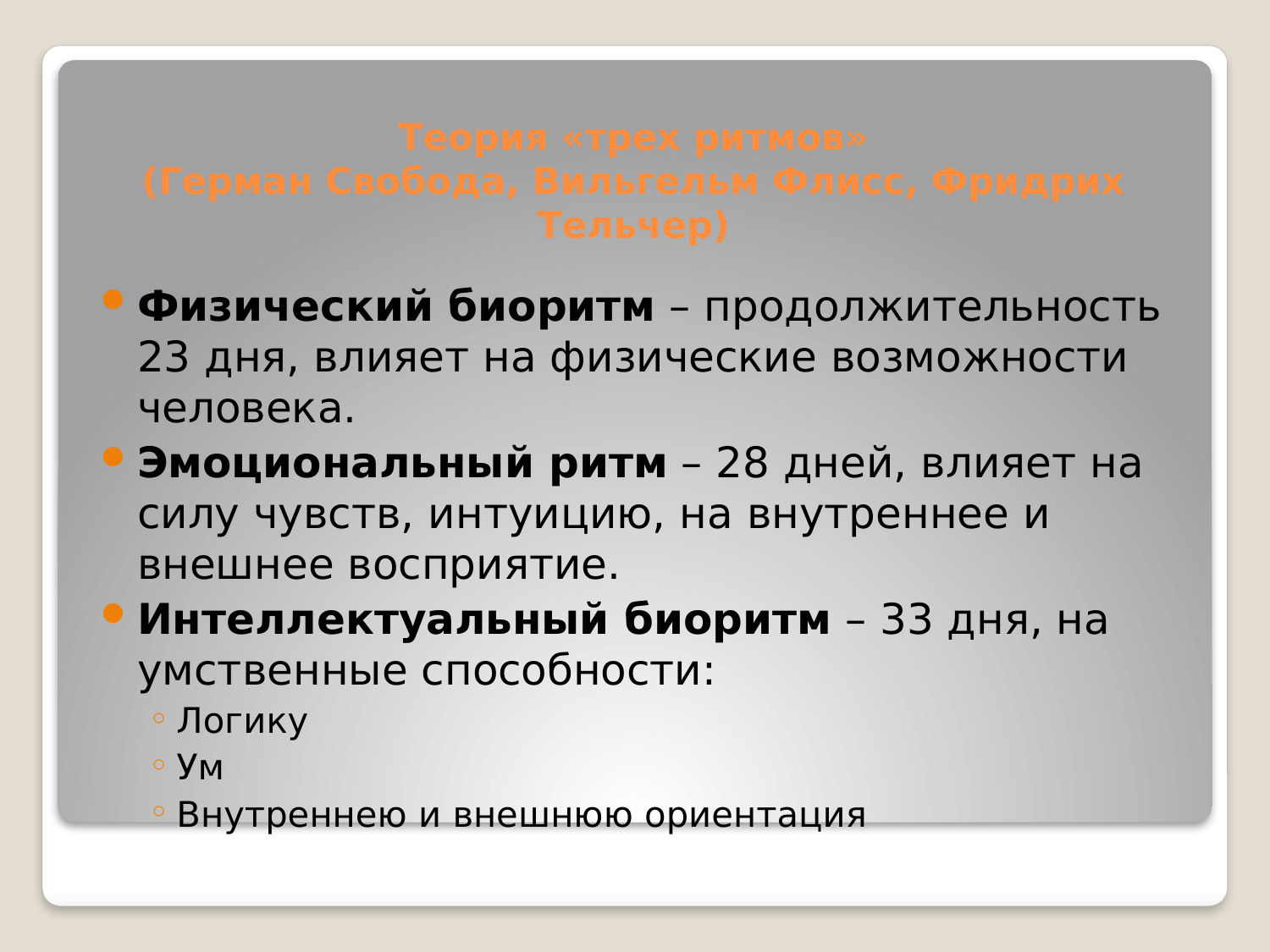

# Теория «трех ритмов» (Герман Свобода, Вильгельм Флисс, Фридрих Тельчер)
Физический биоритм – продолжительность 23 дня, влияет на физические возможности человека.
Эмоциональный ритм – 28 дней, влияет на силу чувств, интуицию, на внутреннее и внешнее восприятие.
Интеллектуальный биоритм – 33 дня, на умственные способности:
Логику
Ум
Внутреннею и внешнюю ориентация